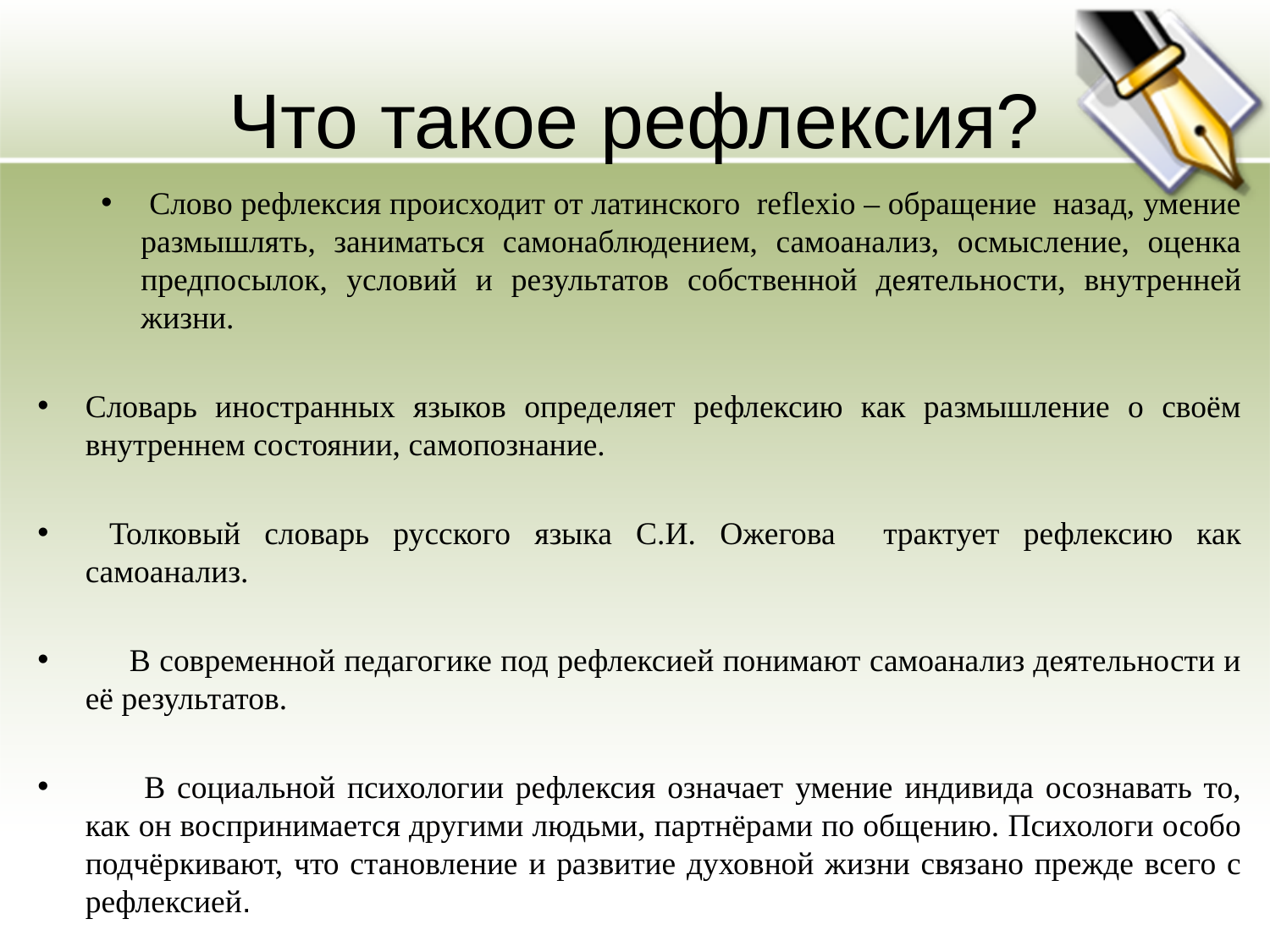

# Что такое рефлексия?
 Слово рефлексия происходит от латинского  reflexio – обращение  назад, умение размышлять, заниматься самонаблюдением, самоанализ, осмысление, оценка предпосылок, условий и результатов собственной деятельности, внутренней жизни.

Словарь иностранных языков определяет рефлексию как размышление о своём внутреннем состоянии, самопознание.

 Толковый словарь русского языка С.И. Ожегова  трактует рефлексию как самоанализ.

     В современной педагогике под рефлексией понимают самоанализ деятельности и её результатов.

     В социальной психологии рефлексия означает умение индивида осознавать то, как он воспринимается другими людьми, партнёрами по общению. Психологи особо подчёркивают, что становление и развитие духовной жизни связано прежде всего с рефлексией.